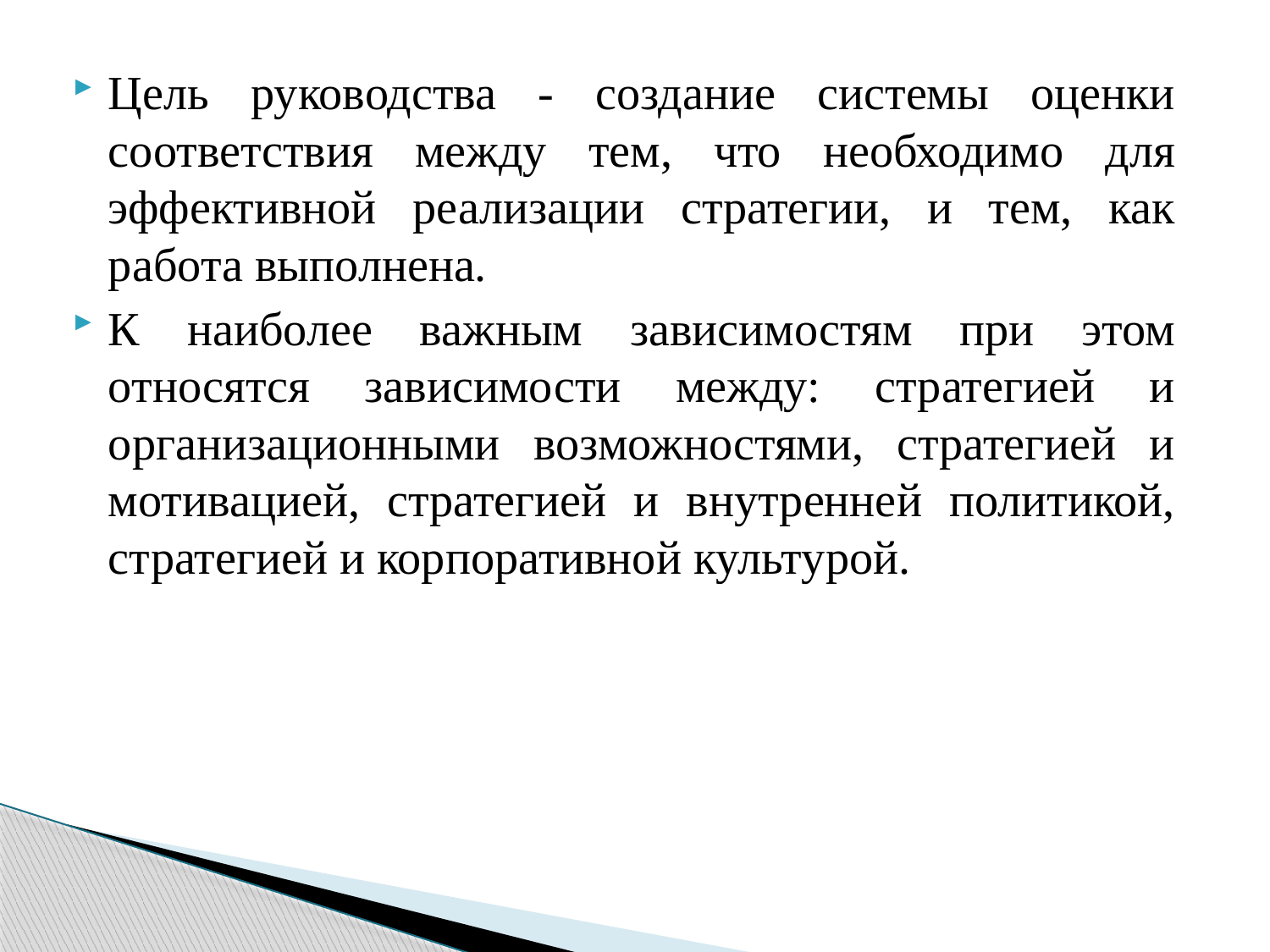

Цель руководства - создание системы оценки соответствия между тем, что необходимо для эффективной реализации стратегии, и тем, как работа выполнена.
К наиболее важным зависимостям при этом относятся зависимости между: стратегией и организационными возможностями, стратегией и мотивацией, стратегией и внутренней политикой, стратегией и корпоративной культурой.